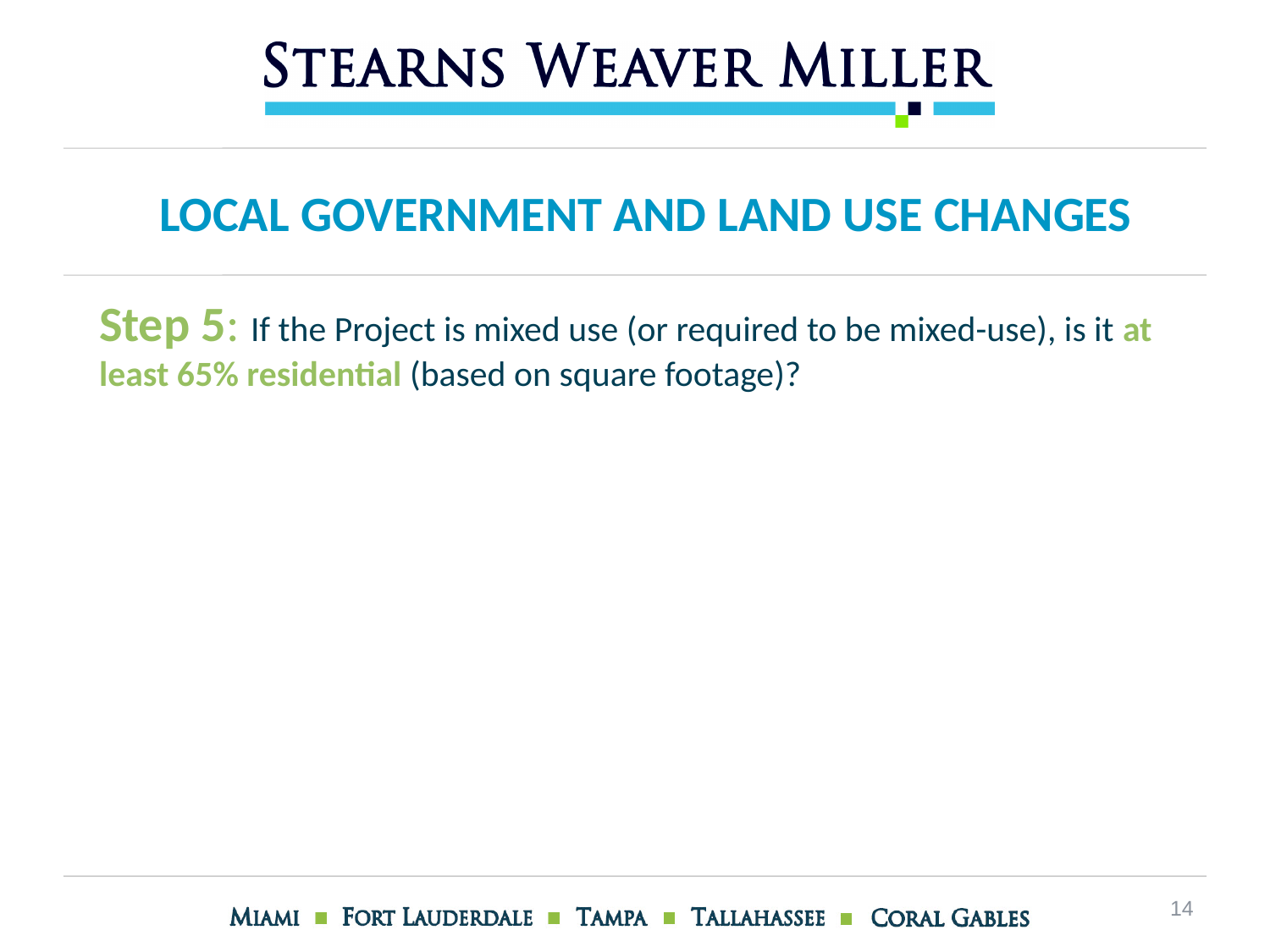

Local Government and Land Use Changes
Step 5: If the Project is mixed use (or required to be mixed-use), is it at least 65% residential (based on square footage)?

14